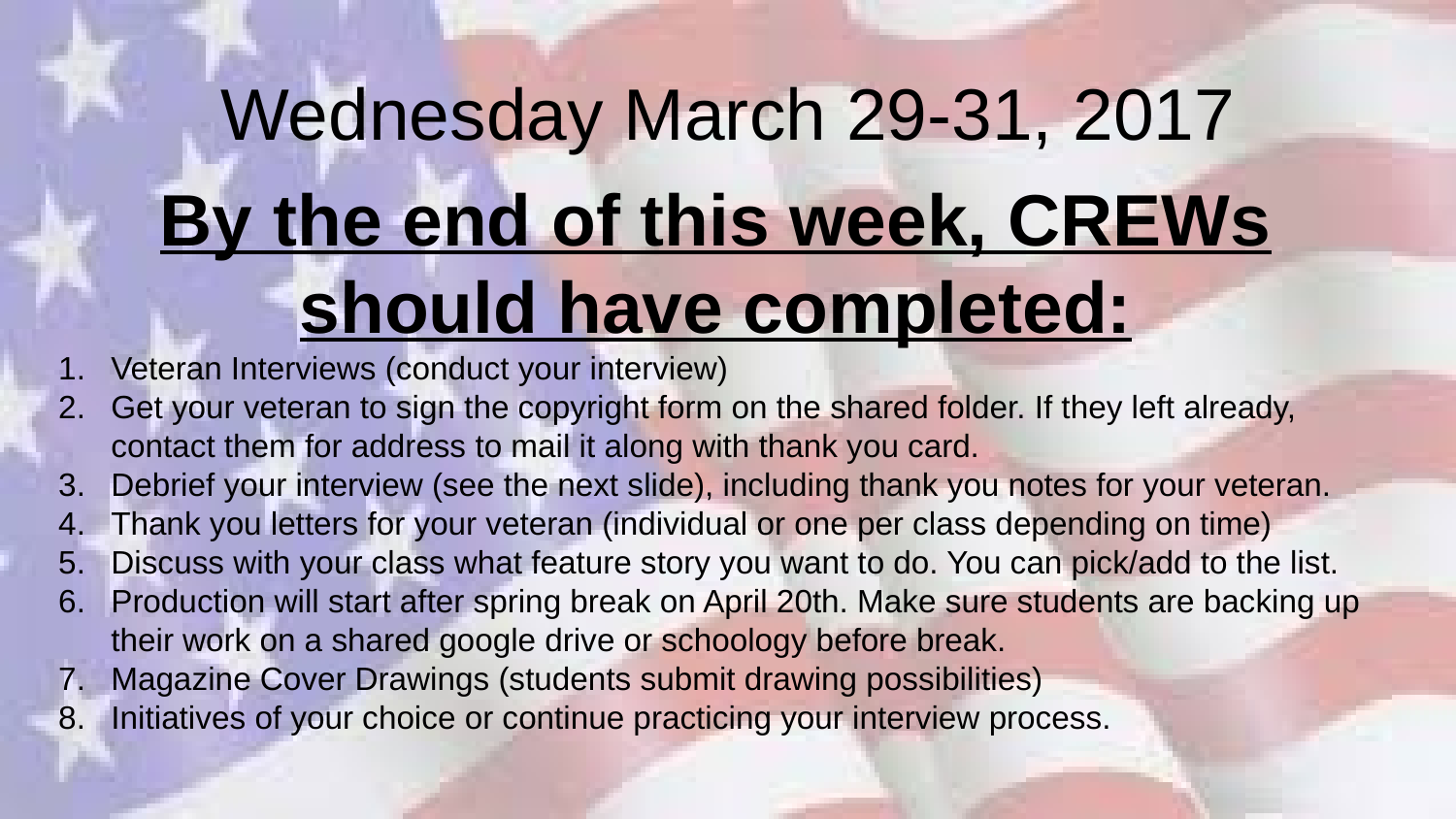

# Wednesday March 29-31, 2017
By the end of this week, CREWs should have completed:
Veteran Interviews (conduct your interview)
Get your veteran to sign the copyright form on the shared folder. If they left already, contact them for address to mail it along with thank you card.
Debrief your interview (see the next slide), including thank you notes for your veteran.
Thank you letters for your veteran (individual or one per class depending on time)
Discuss with your class what feature story you want to do. You can pick/add to the list.
Production will start after spring break on April 20th. Make sure students are backing up their work on a shared google drive or schoology before break.
Magazine Cover Drawings (students submit drawing possibilities)
Initiatives of your choice or continue practicing your interview process.